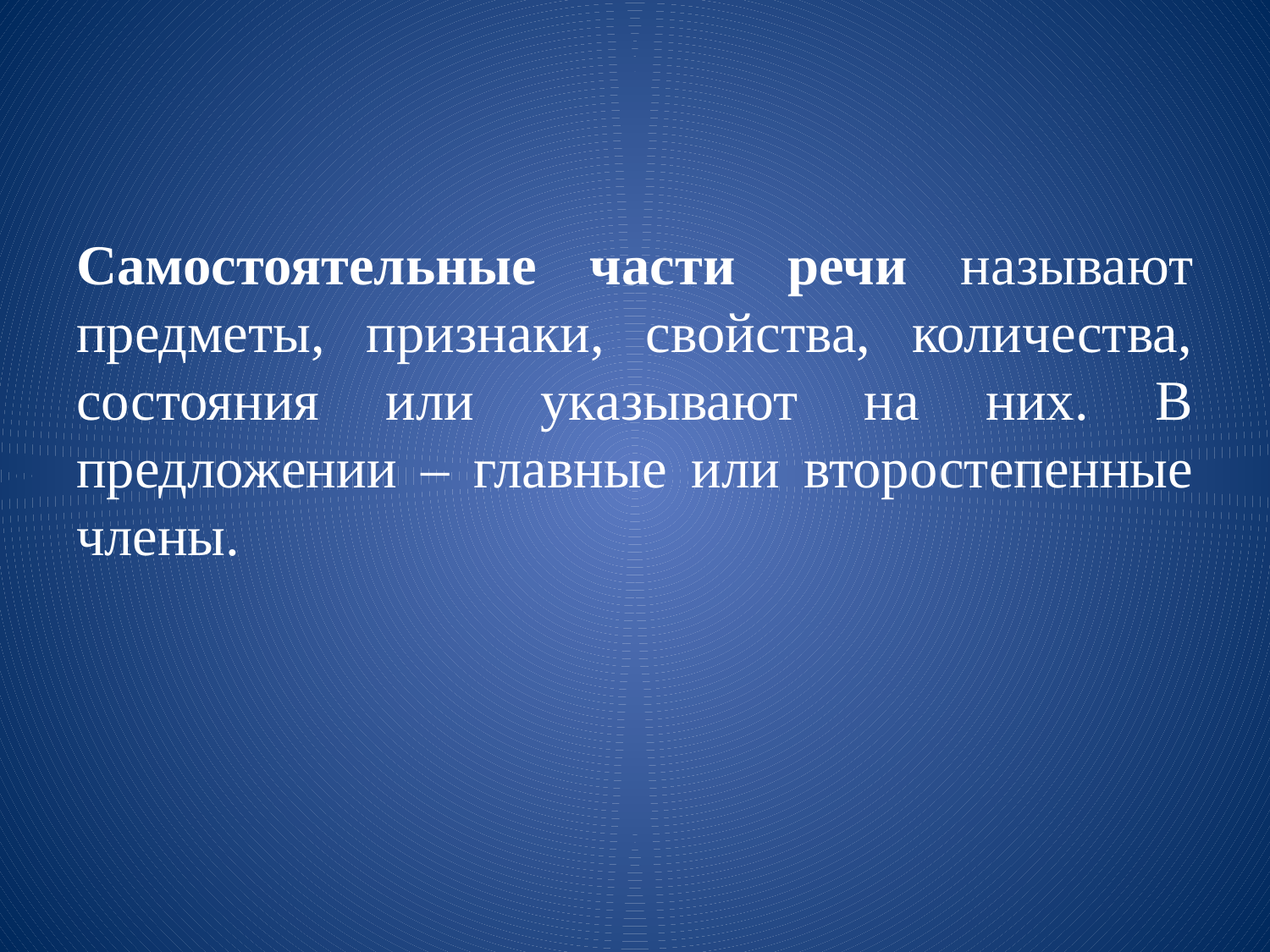

#
Самостоятельные части речи называют предметы, признаки, свойства, количества, состояния или указывают на них. В предложении – главные или второстепенные члены.